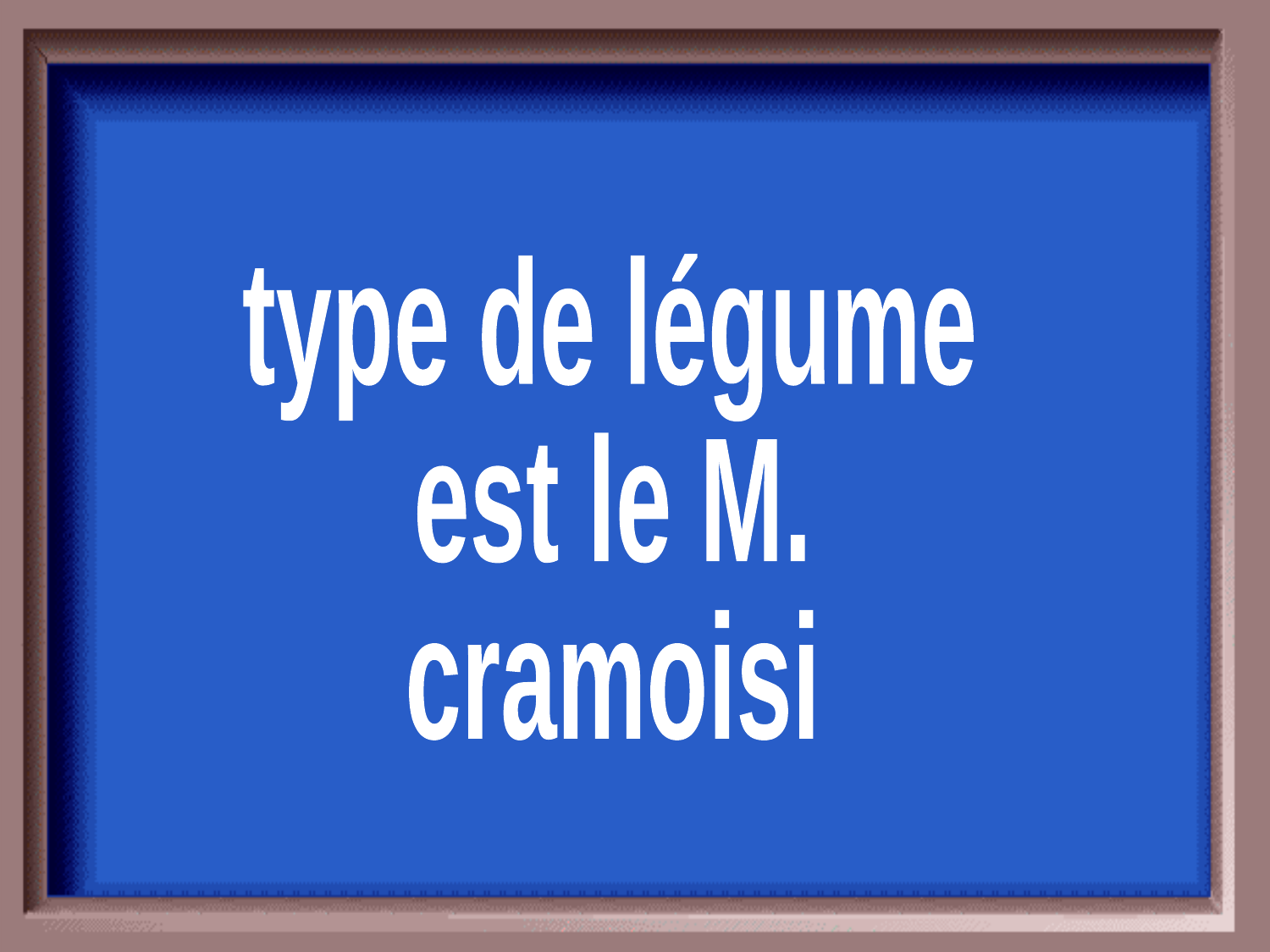

type de légume
est le M.
cramoisi